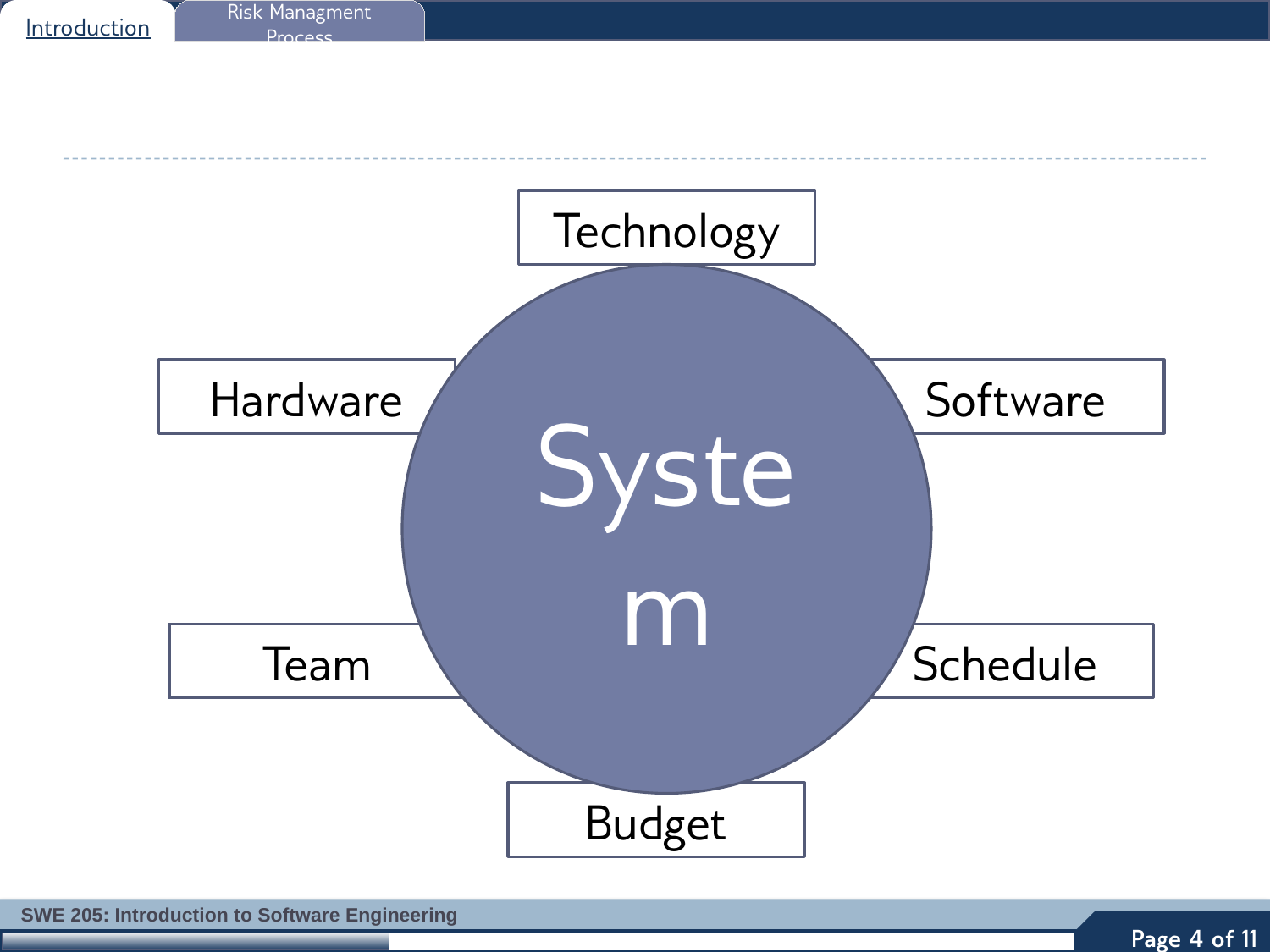

Introduction
Risk Managment Process
Technology
System
Hardware
Software
Team
Schedule
Budget
4
Page 4 of 11